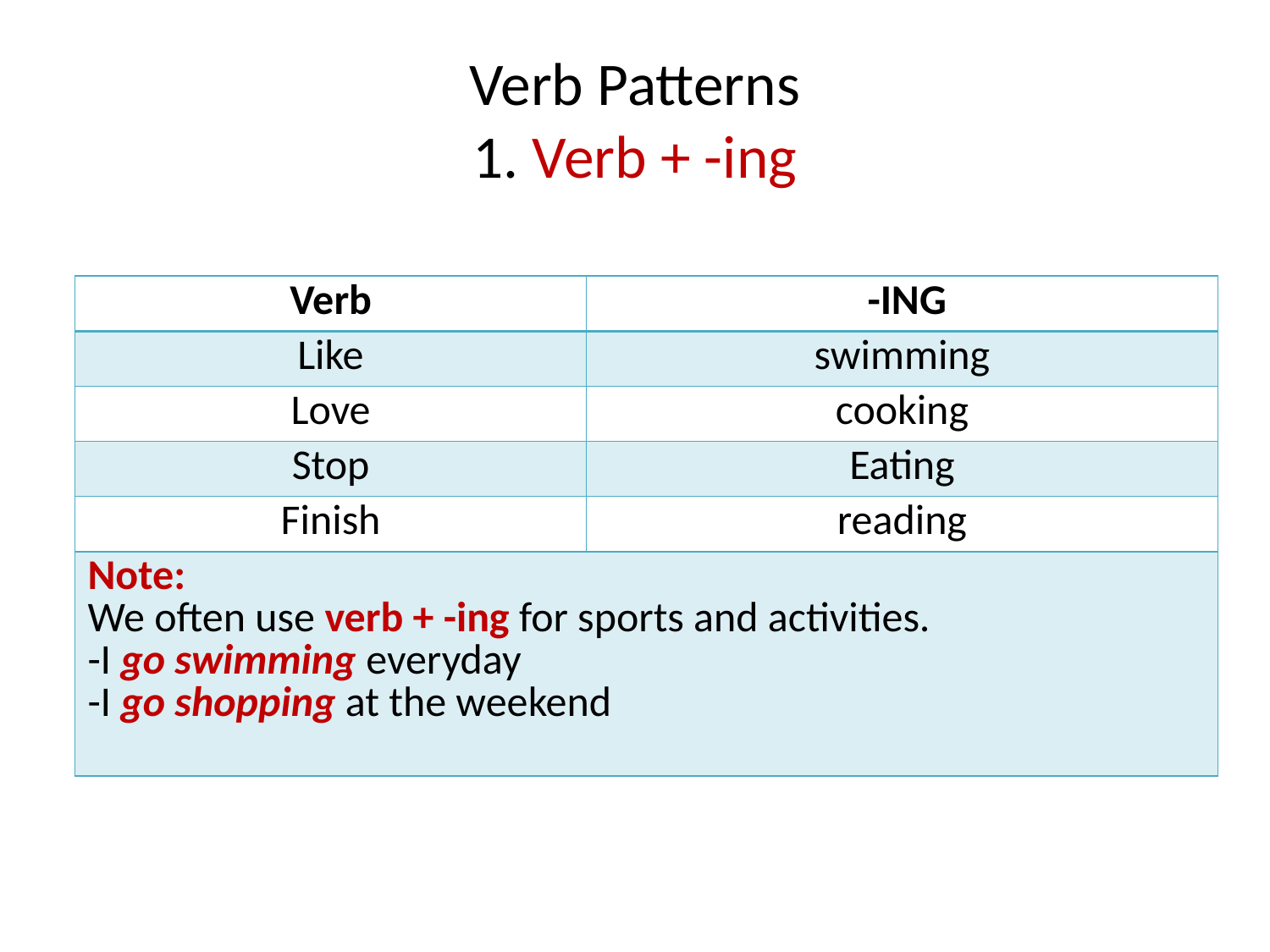

# Verb Patterns 1. Verb + -ing
| Verb | -ING |
| --- | --- |
| Like | swimming |
| Love | cooking |
| Stop | Eating |
| Finish | reading |
| Note: We often use verb + -ing for sports and activities. -I go swimming everyday -I go shopping at the weekend |  |